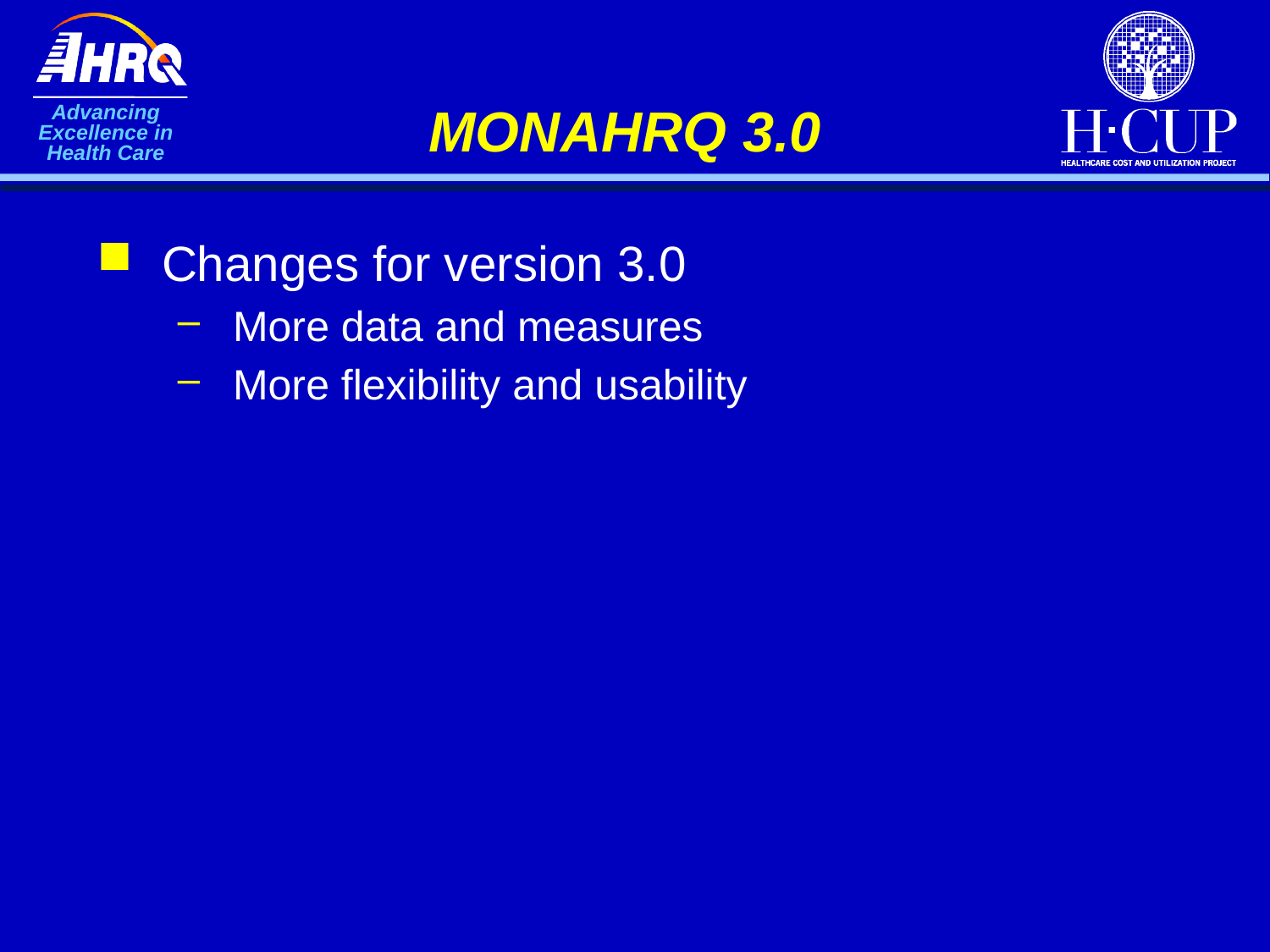

# MONAHRQ 3.0
Changes for version 3.0
More data and measures
More flexibility and usability